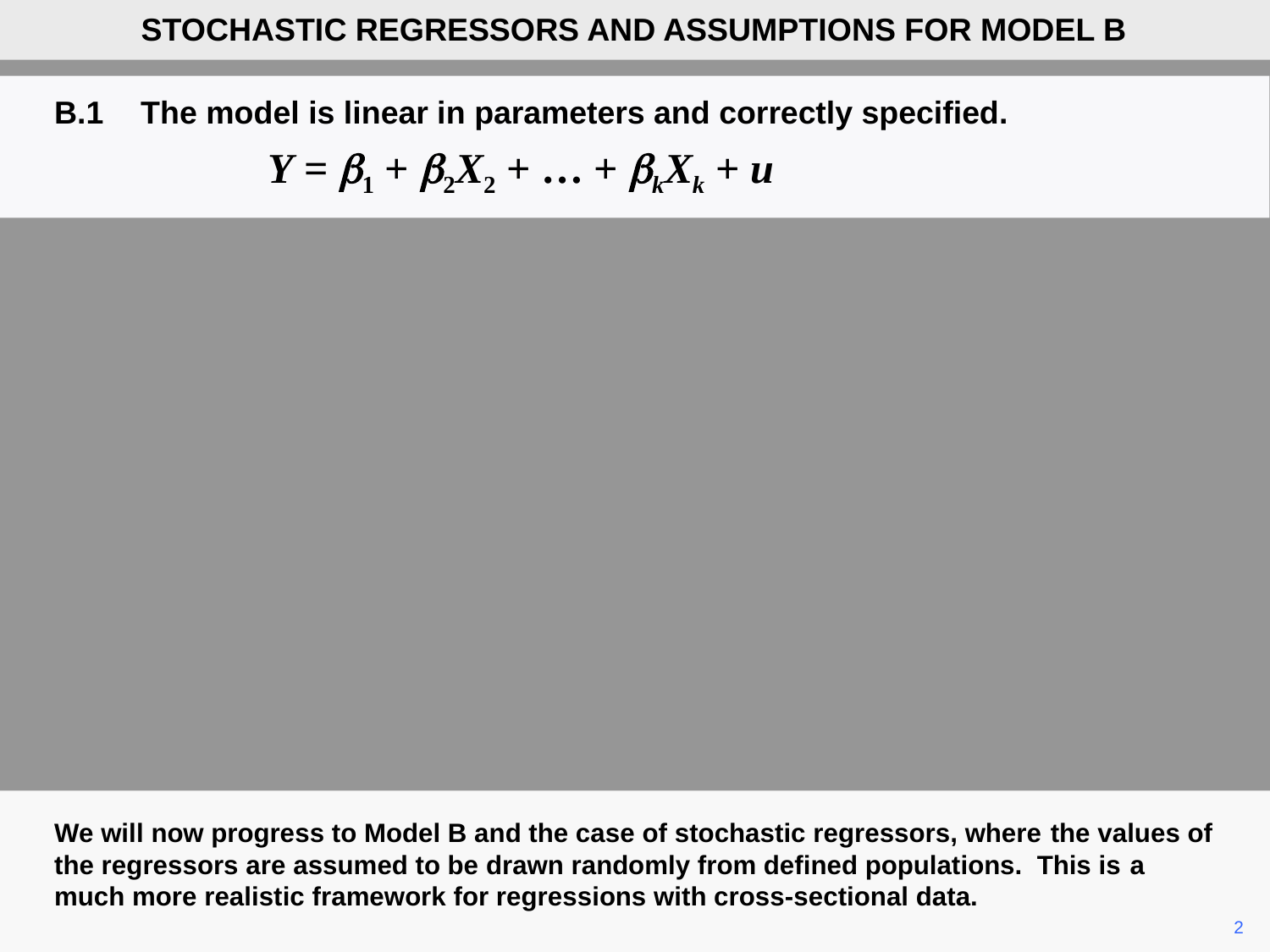

STOCHASTIC REGRESSORS AND ASSUMPTIONS FOR MODEL B

B.1	The model is linear in parameters and correctly specified.
		Y = β1 + β2X2 + … + βkXk + u

We will now progress to Model B and the case of stochastic regressors, where the values of the regressors are assumed to be drawn randomly from defined populations.  This is a much more realistic framework for regressions with cross-sectional data.
	2